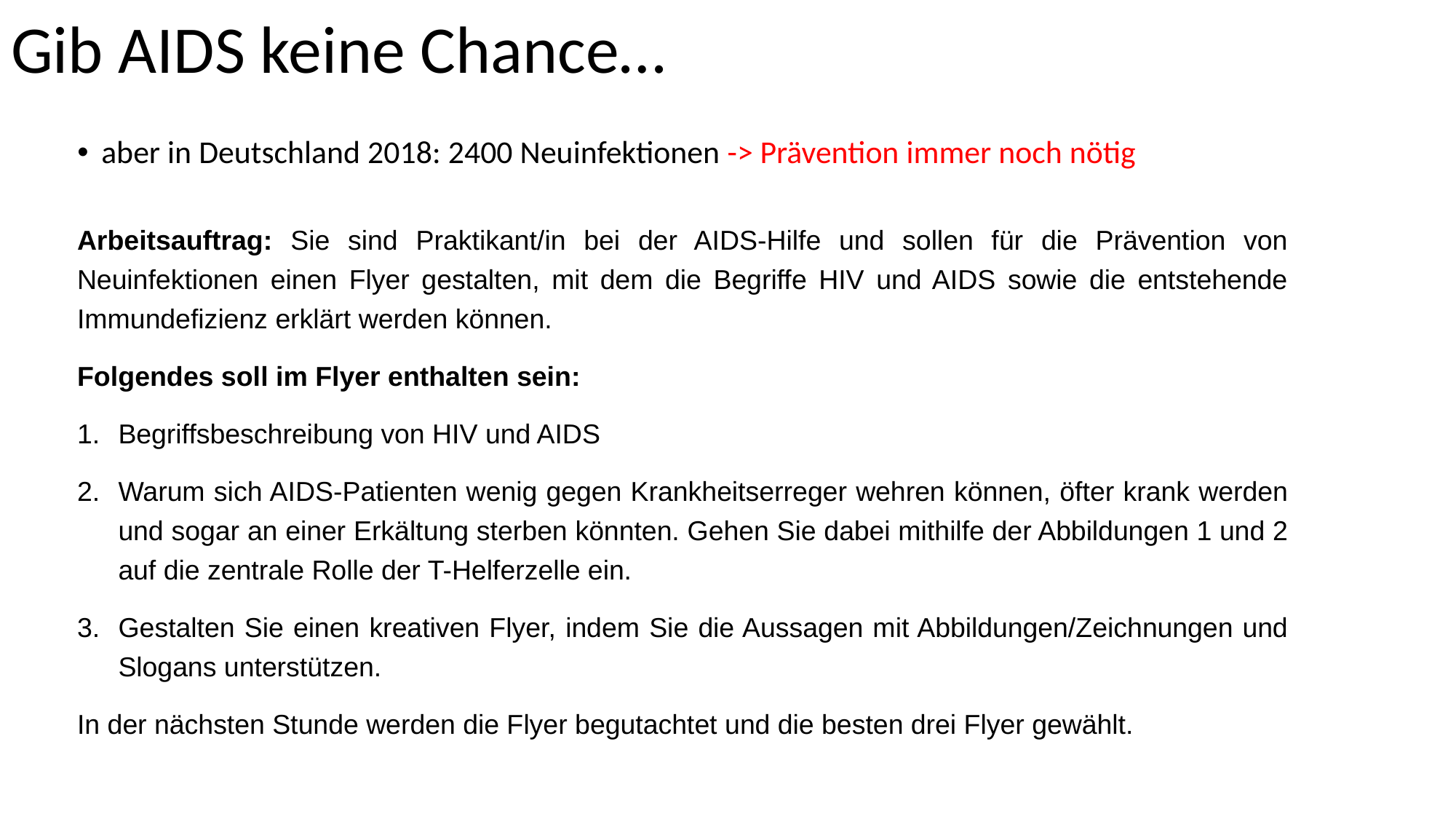

# Gib AIDS keine Chance…
aber in Deutschland 2018: 2400 Neuinfektionen -> Prävention immer noch nötig
Arbeitsauftrag: Sie sind Praktikant/in bei der AIDS-Hilfe und sollen für die Prävention von Neuinfektionen einen Flyer gestalten, mit dem die Begriffe HIV und AIDS sowie die entstehende Immundefizienz erklärt werden können.
Folgendes soll im Flyer enthalten sein:
Begriffsbeschreibung von HIV und AIDS
Warum sich AIDS-Patienten wenig gegen Krankheitserreger wehren können, öfter krank werden und sogar an einer Erkältung sterben könnten. Gehen Sie dabei mithilfe der Abbildungen 1 und 2 auf die zentrale Rolle der T-Helferzelle ein.
Gestalten Sie einen kreativen Flyer, indem Sie die Aussagen mit Abbildungen/Zeichnungen und Slogans unterstützen.
In der nächsten Stunde werden die Flyer begutachtet und die besten drei Flyer gewählt.